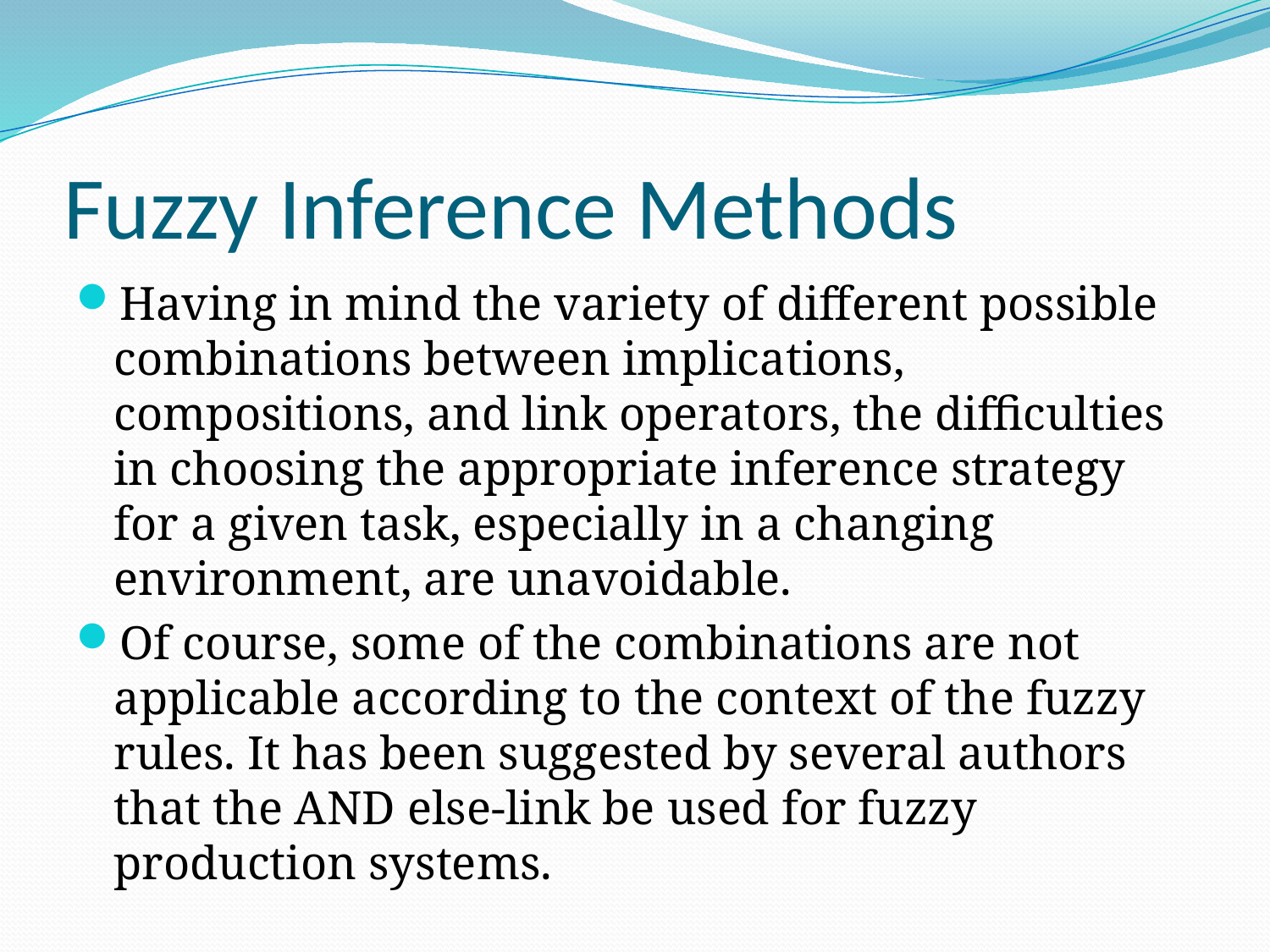

# Fuzzy Inference Methods
Having in mind the variety of different possible combinations between implications, compositions, and link operators, the difficulties in choosing the appropriate inference strategy for a given task, especially in a changing environment, are unavoidable.
Of course, some of the combinations are not applicable according to the context of the fuzzy rules. It has been suggested by several authors that the AND else-link be used for fuzzy production systems.